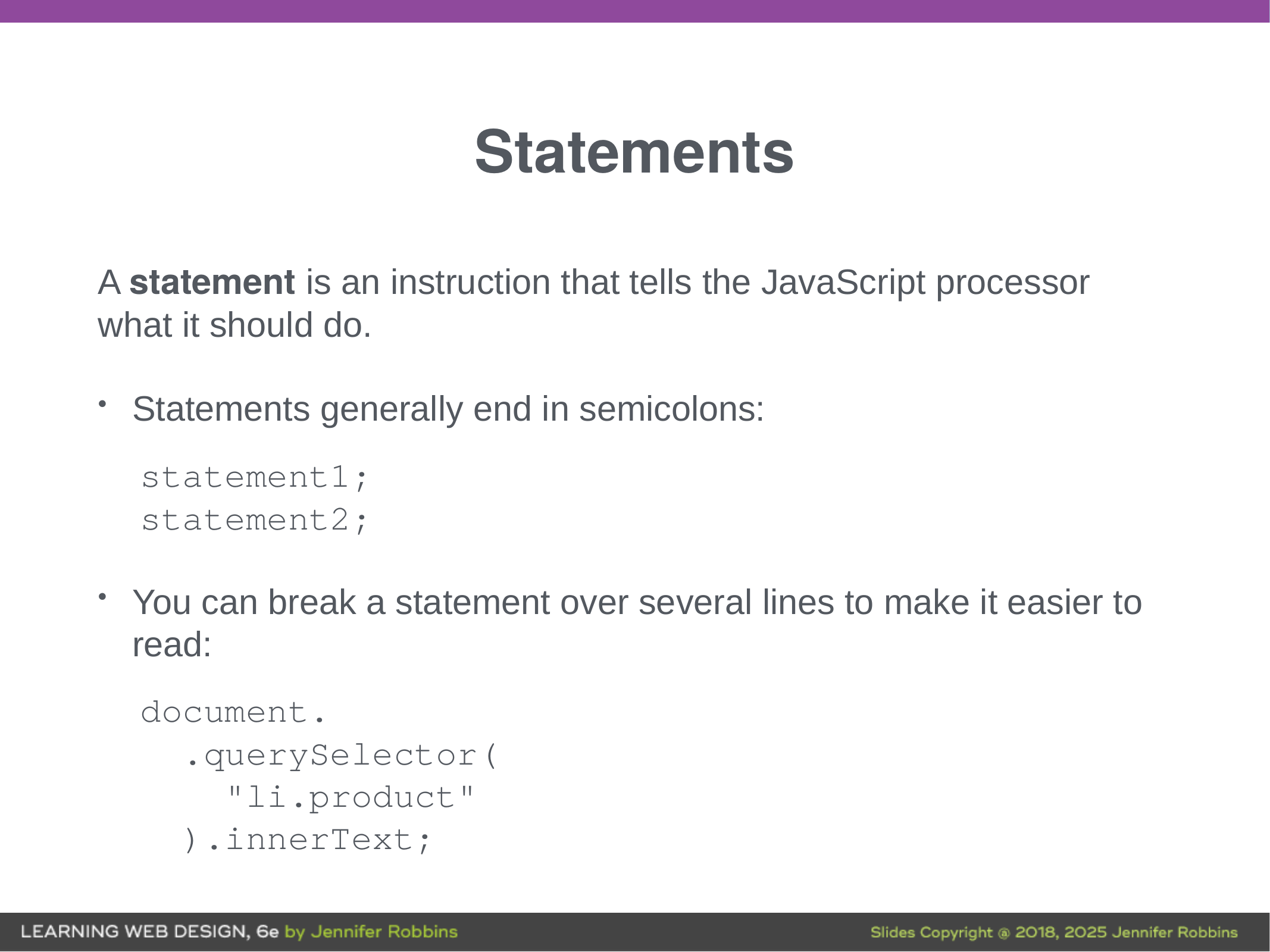

# Statements
A statement is an instruction that tells the JavaScript processor what it should do.
Statements generally end in semicolons:
statement1;
statement2;
You can break a statement over several lines to make it easier to read:
document.
  .querySelector(
    "li.product"
  ).innerText;